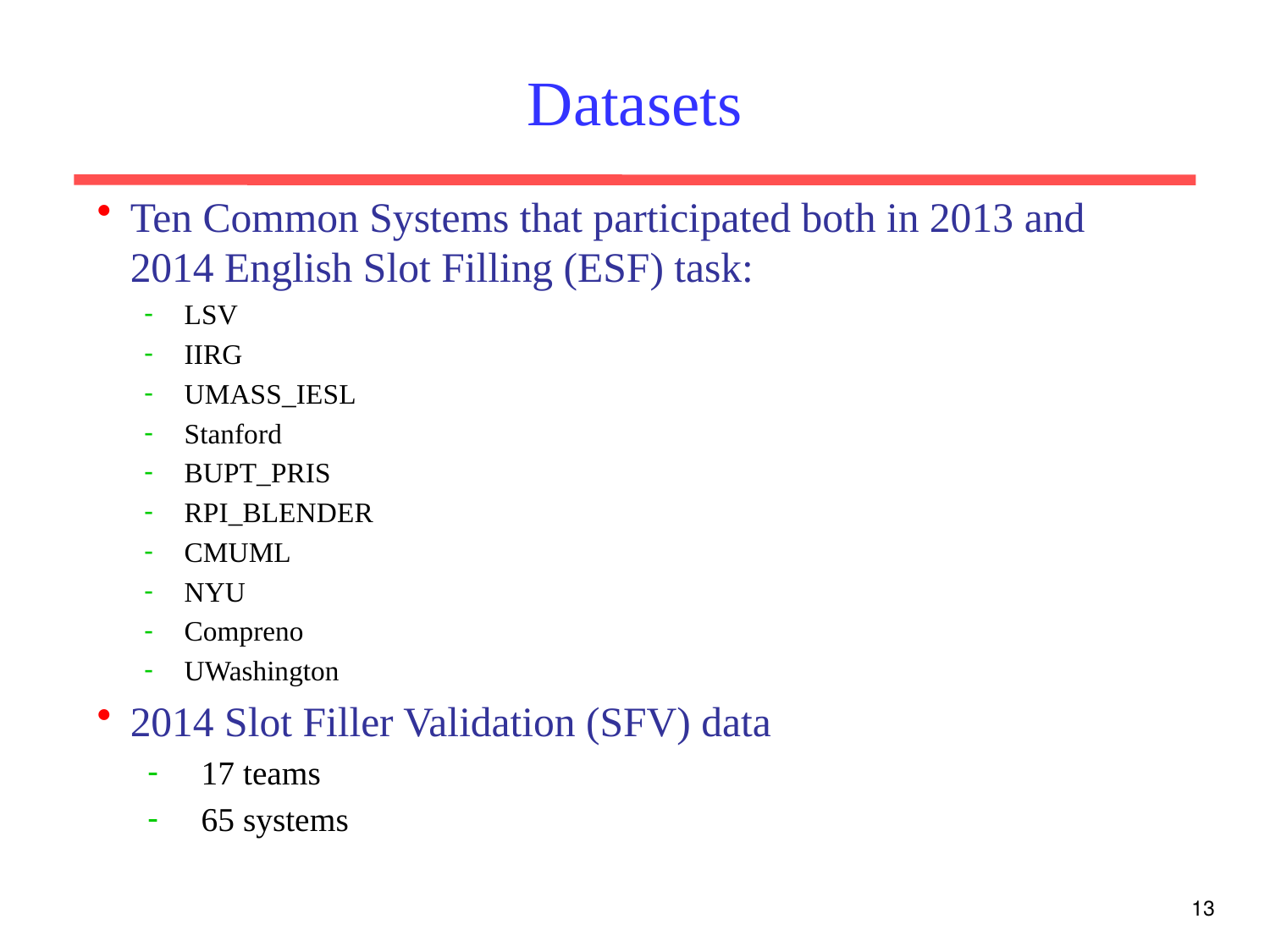

Datasets
Ten Common Systems that participated both in 2013 and 2014 English Slot Filling (ESF) task:
LSV
IIRG
UMASS_IESL
Stanford
BUPT_PRIS
RPI_BLENDER
CMUML
NYU
Compreno
UWashington
2014 Slot Filler Validation (SFV) data
17 teams
65 systems
13